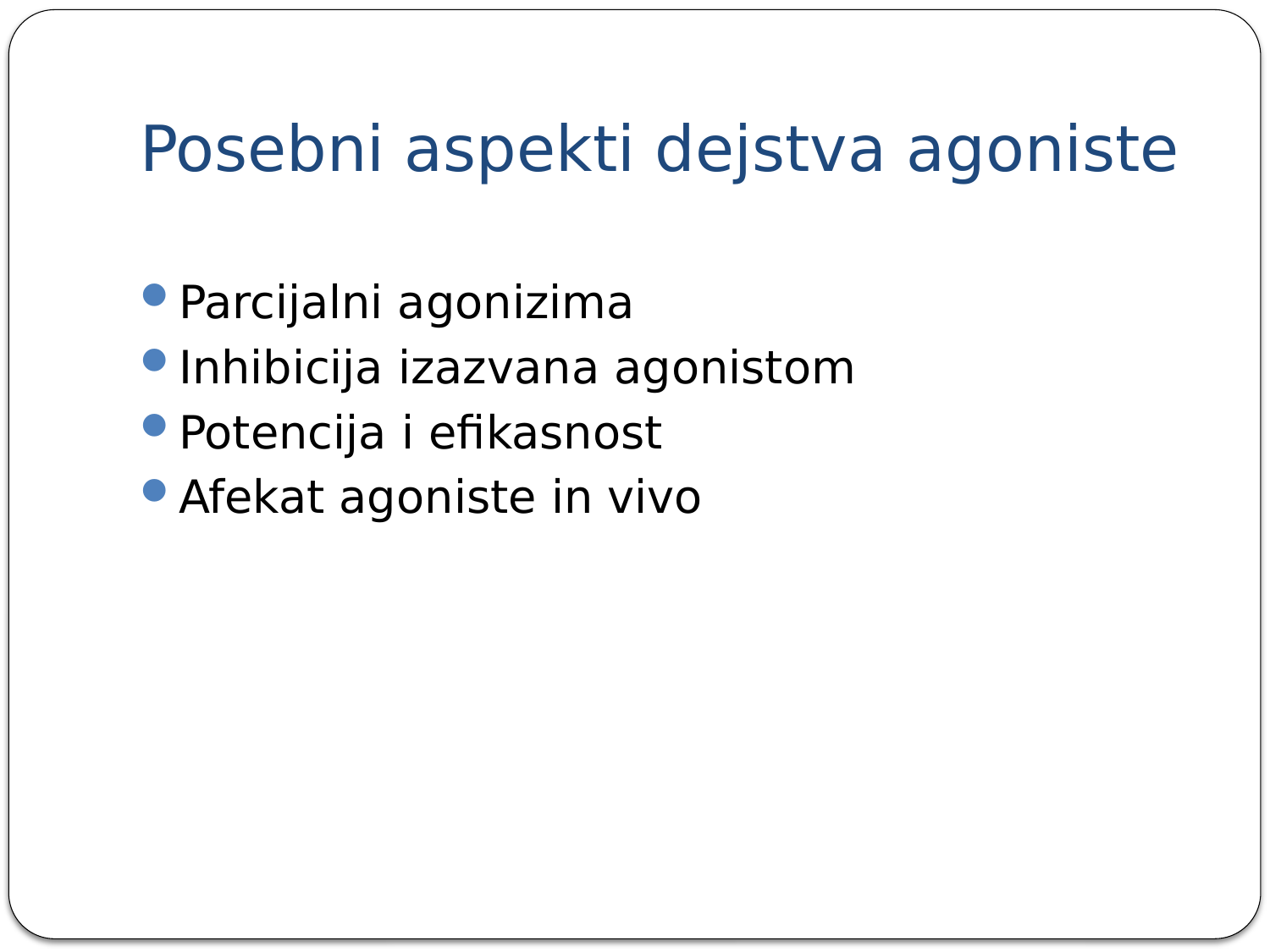

# Posebni aspekti dejstva agoniste

Parcijalni agonizima
Inhibicija izazvana agonistom
Potencija i efikasnost
Afekat agoniste in vivo